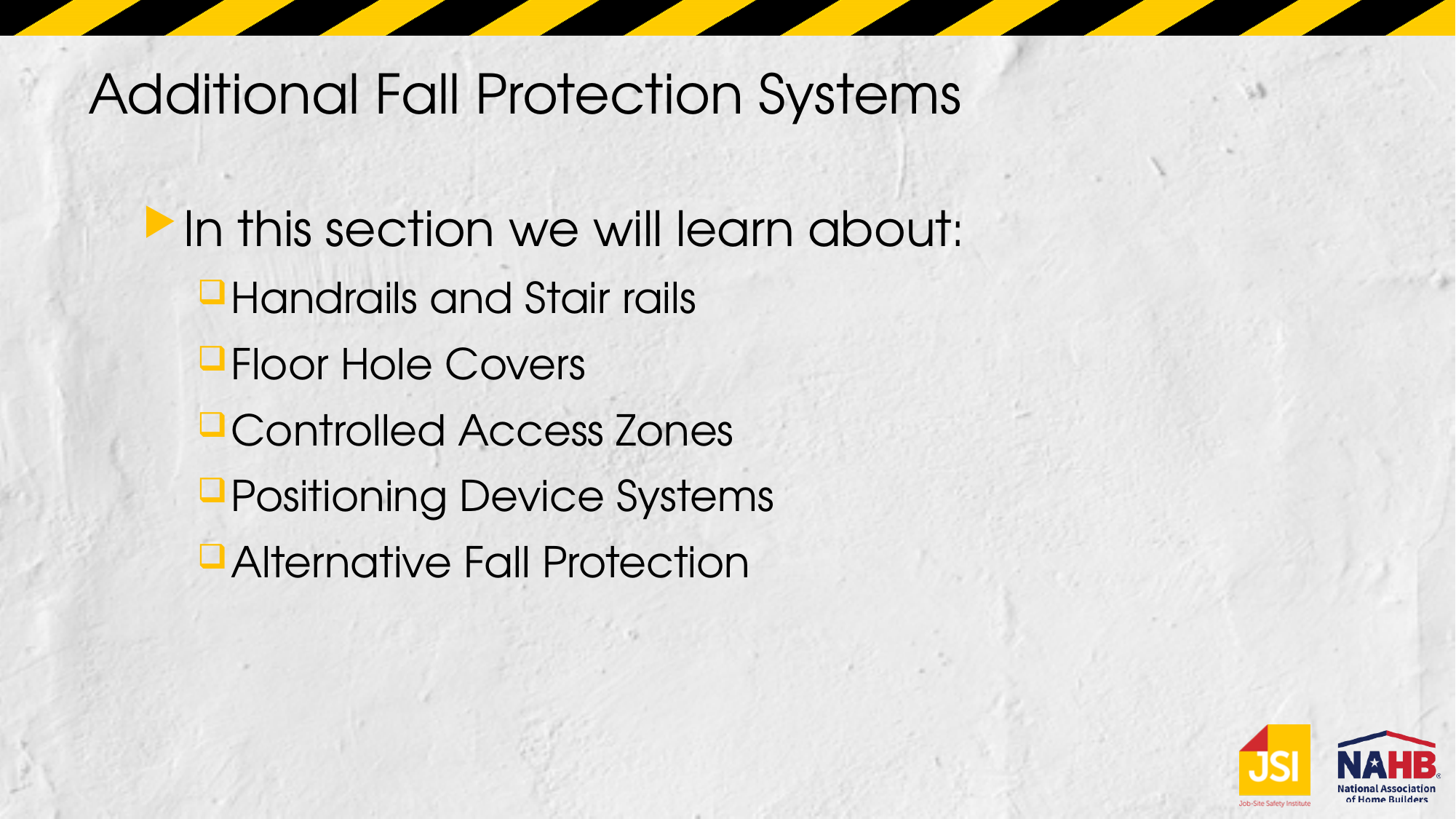

# Additional Fall Protection Systems
In this section we will learn about:
Handrails and Stair rails
Floor Hole Covers
Controlled Access Zones
Positioning Device Systems
Alternative Fall Protection